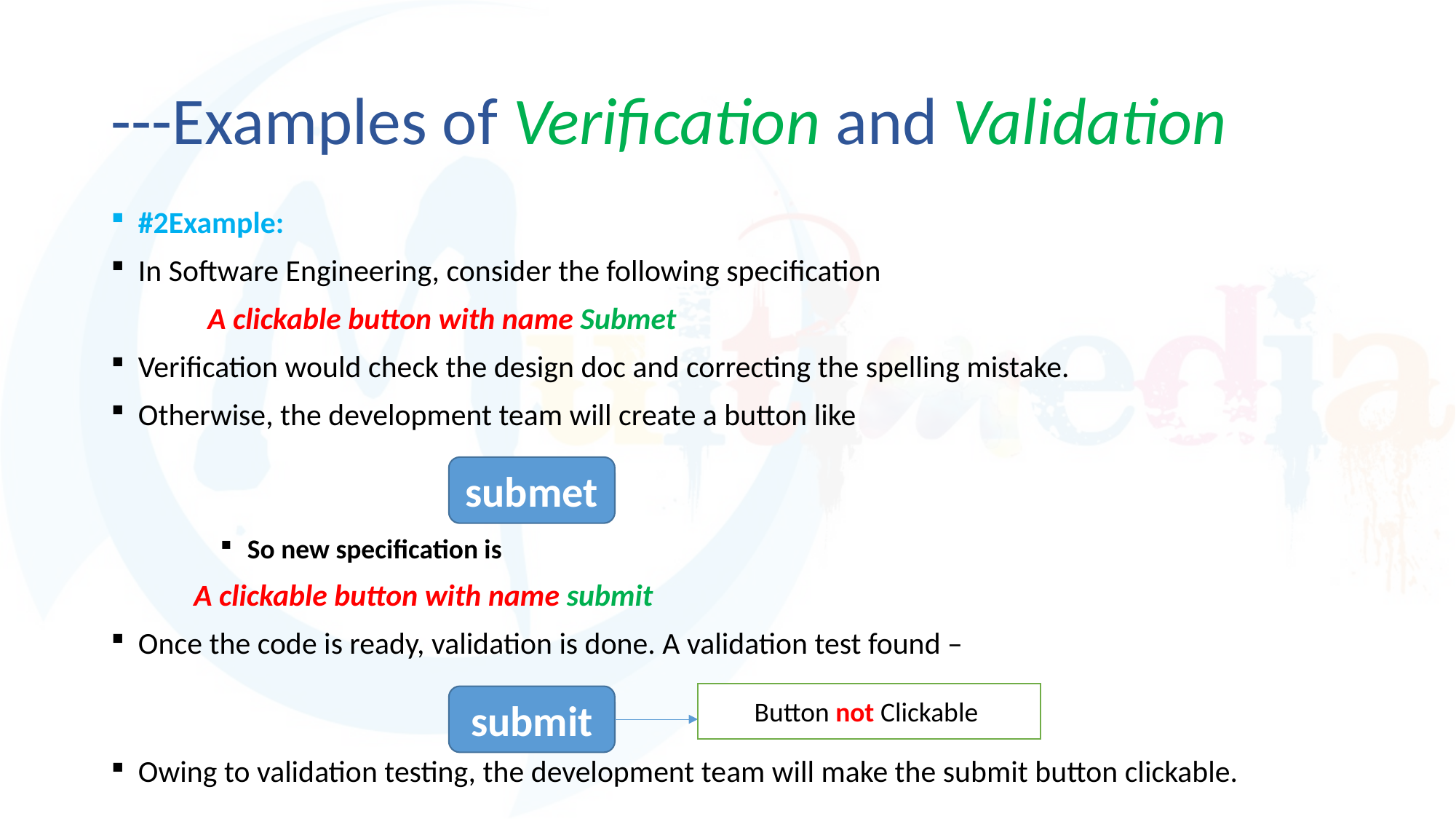

# ---Examples of Verification and Validation
#2Example:
In Software Engineering, consider the following specification
              A clickable button with name Submet
Verification would check the design doc and correcting the spelling mistake.
Otherwise, the development team will create a button like

So new specification is
            A clickable button with name submit
Once the code is ready, validation is done. A validation test found –

Owing to validation testing, the development team will make the submit button clickable.

submet
Button not Clickable
submit